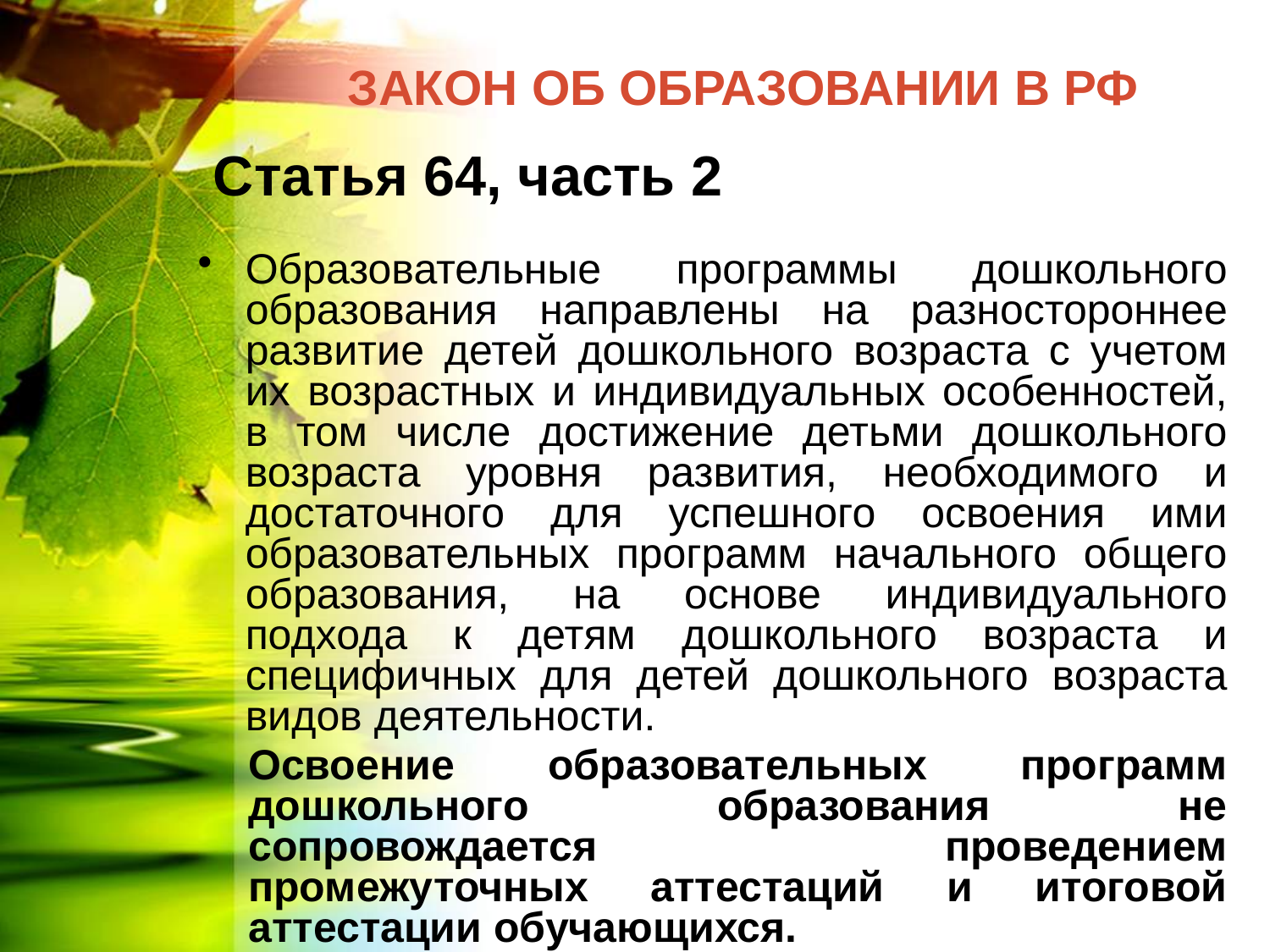

# Закон об Образовании в РФ
 Статья 64, часть 2

Образовательные программы дошкольного образования направлены на разностороннее развитие детей дошкольного возраста с учетом их возрастных и индивидуальных особенностей, в том числе достижение детьми дошкольного возраста уровня развития, необходимого и достаточного для успешного освоения ими образовательных программ начального общего образования, на основе индивидуального подхода к детям дошкольного возраста и специфичных для детей дошкольного возраста видов деятельности.
Освоение образовательных программ дошкольного образования не сопровождается проведением промежуточных аттестаций и итоговой аттестации обучающихся.